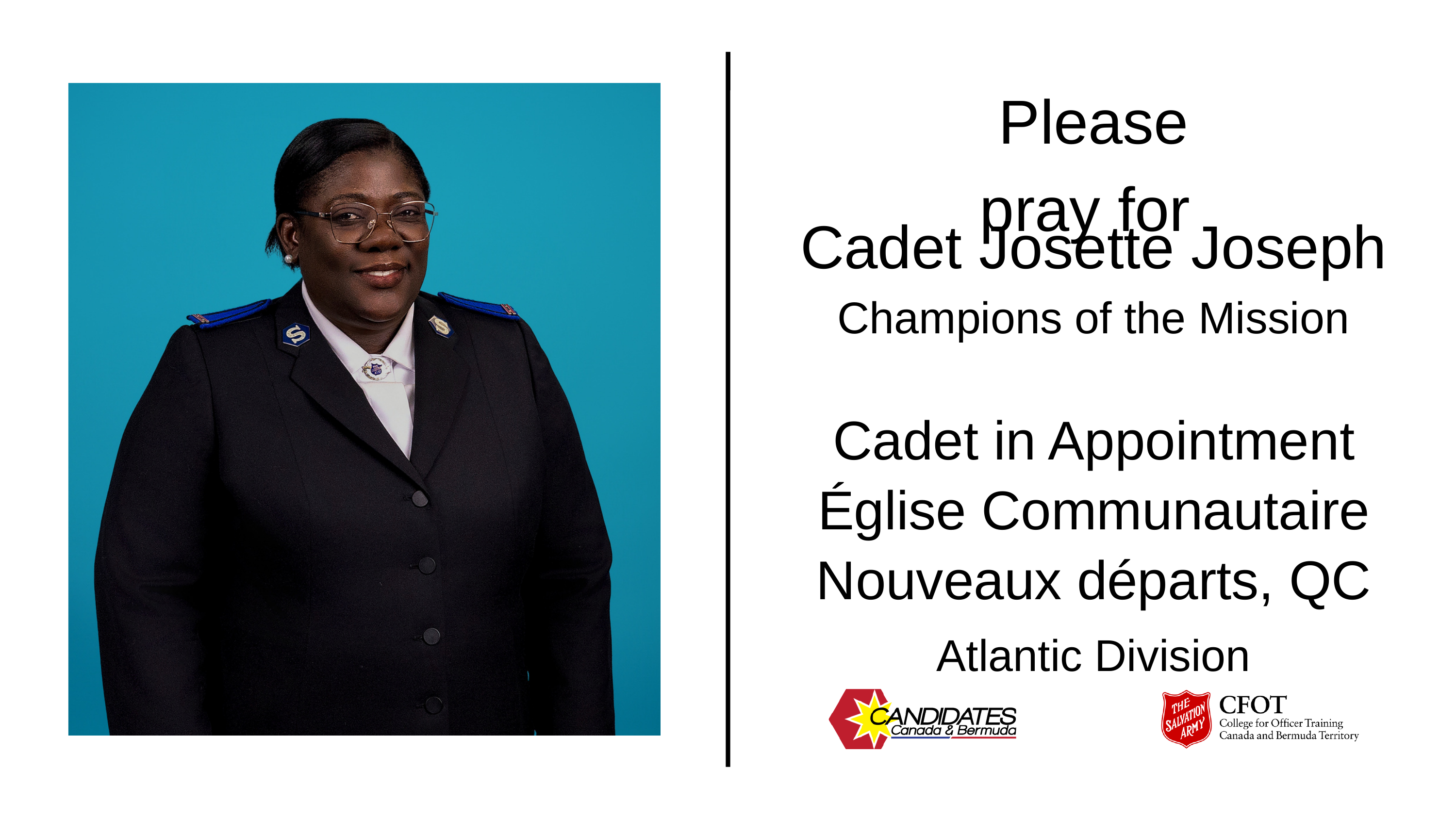

Please pray for

Cadet Josette Joseph
Champions of the Mission

Cadet in Appointment
Église Communautaire
Nouveaux départs, QC
Atlantic Division